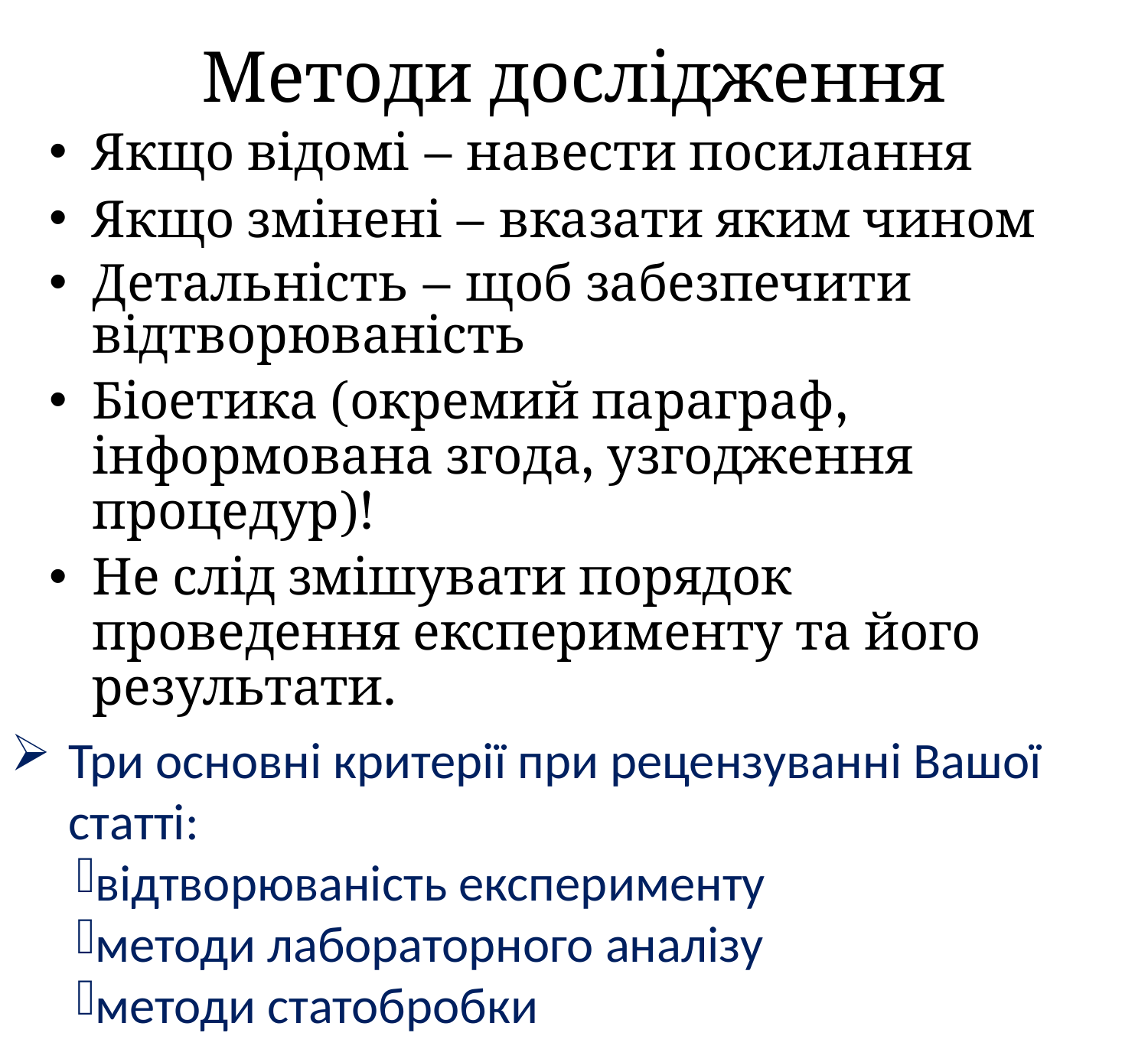

# Методи дослідження
Якщо відомі – навести посилання
Якщо змінені – вказати яким чином
Детальність – щоб забезпечити відтворюваність
Біоетика (окремий параграф,  інформована згода, узгодження процедур)!
Не слід змішувати порядок проведення експерименту та його результати.

Три основні критерії при рецензуванні Вашої статті:
відтворюваність експерименту
методи лабораторного аналізу
методи статобробки